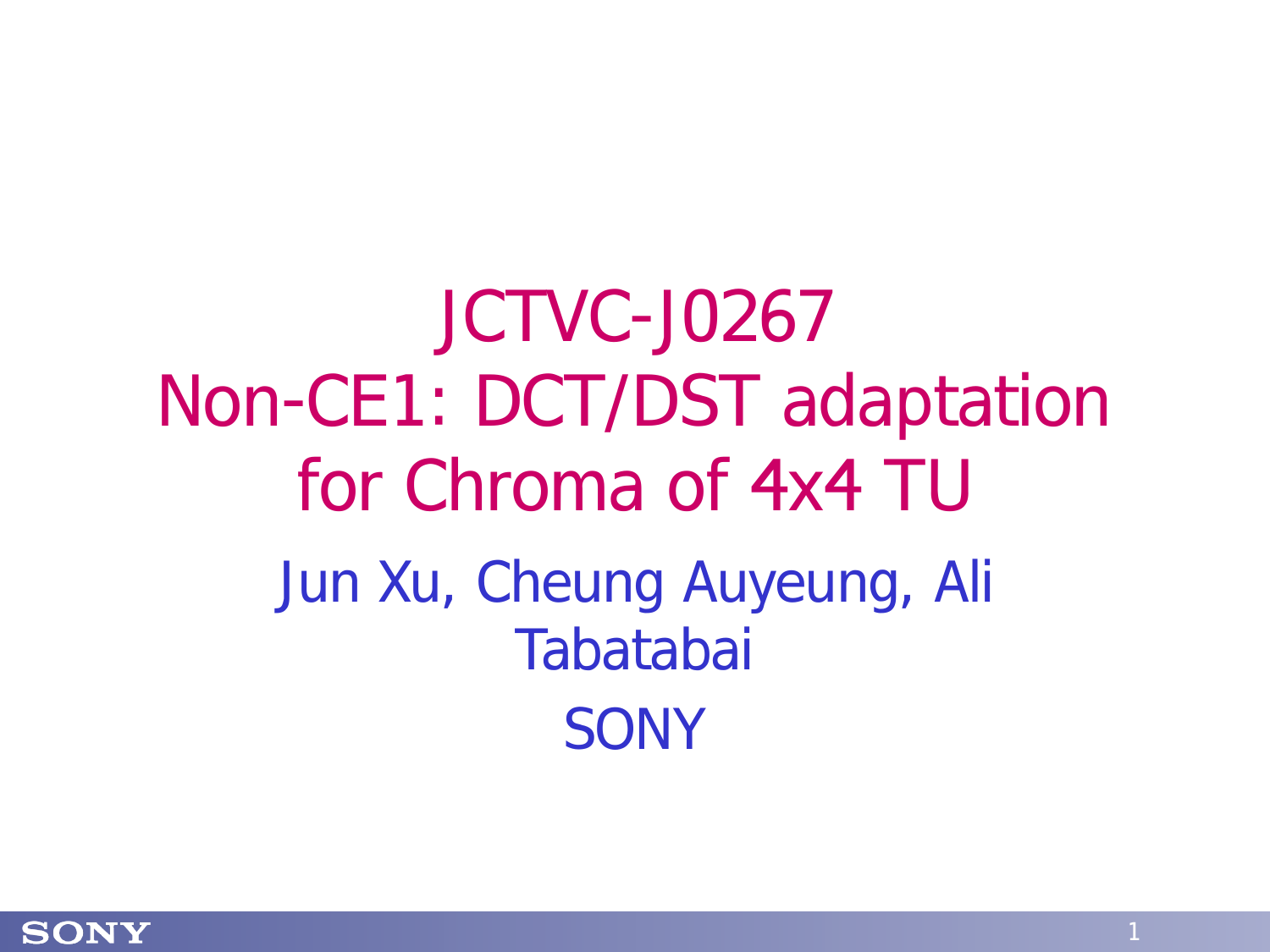

# JCTVC-J0267 Non-CE1: DCT/DST adaptation for Chroma of 4x4 TU
Jun Xu, Cheung Auyeung, Ali Tabatabai
SONY
1